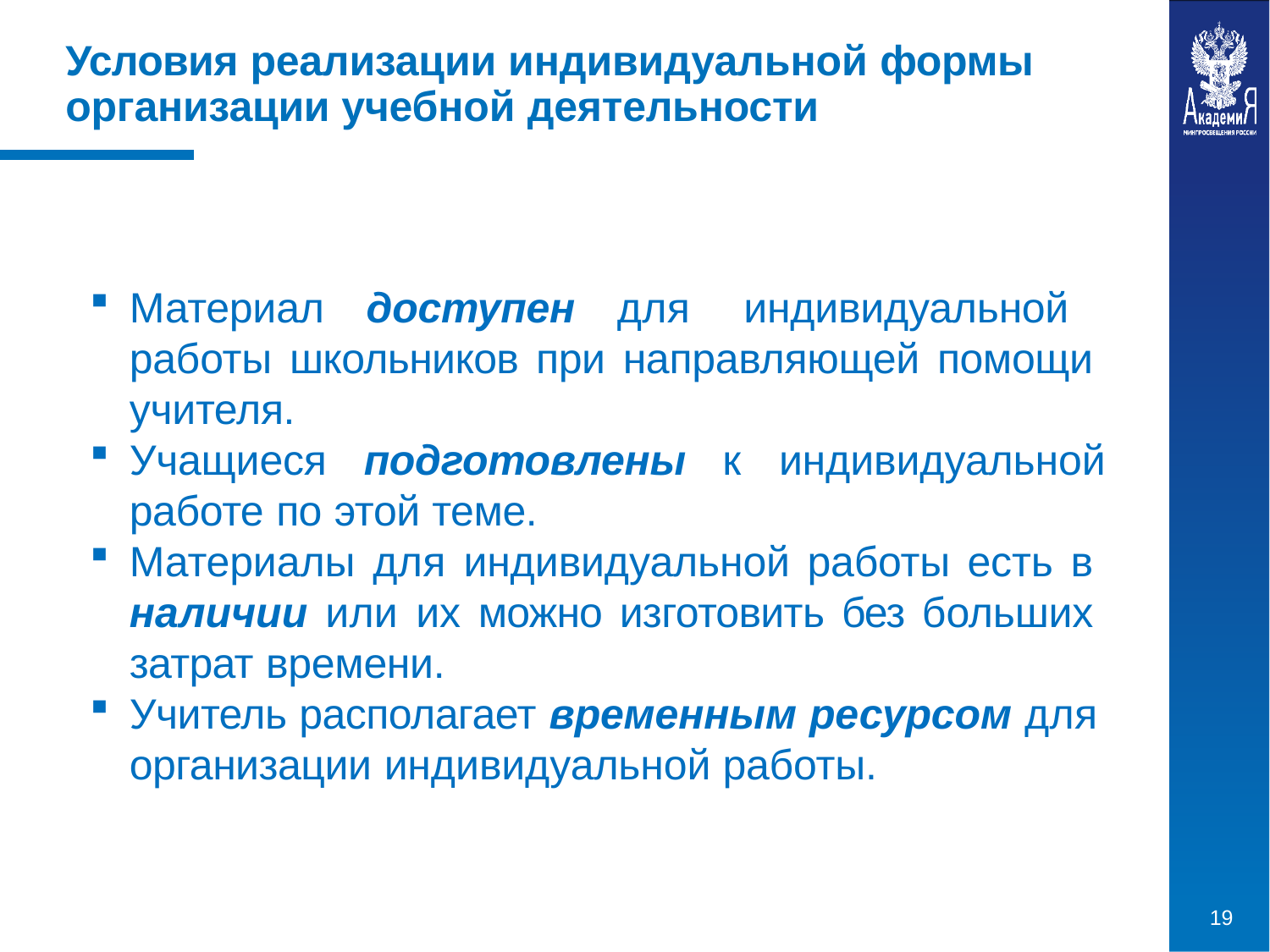

# Условия реализации индивидуальной формы  организации учебной деятельности
Материал доступен для индивидуальной  работы школьников при направляющей помощи  учителя.
Учащиеся подготовлены к  индивидуальной
работе по этой теме.
Материалы для индивидуальной работы есть в  наличии или их можно изготовить без больших  затрат времени.
Учитель располагает временным ресурсом для  организации индивидуальной работы.
19